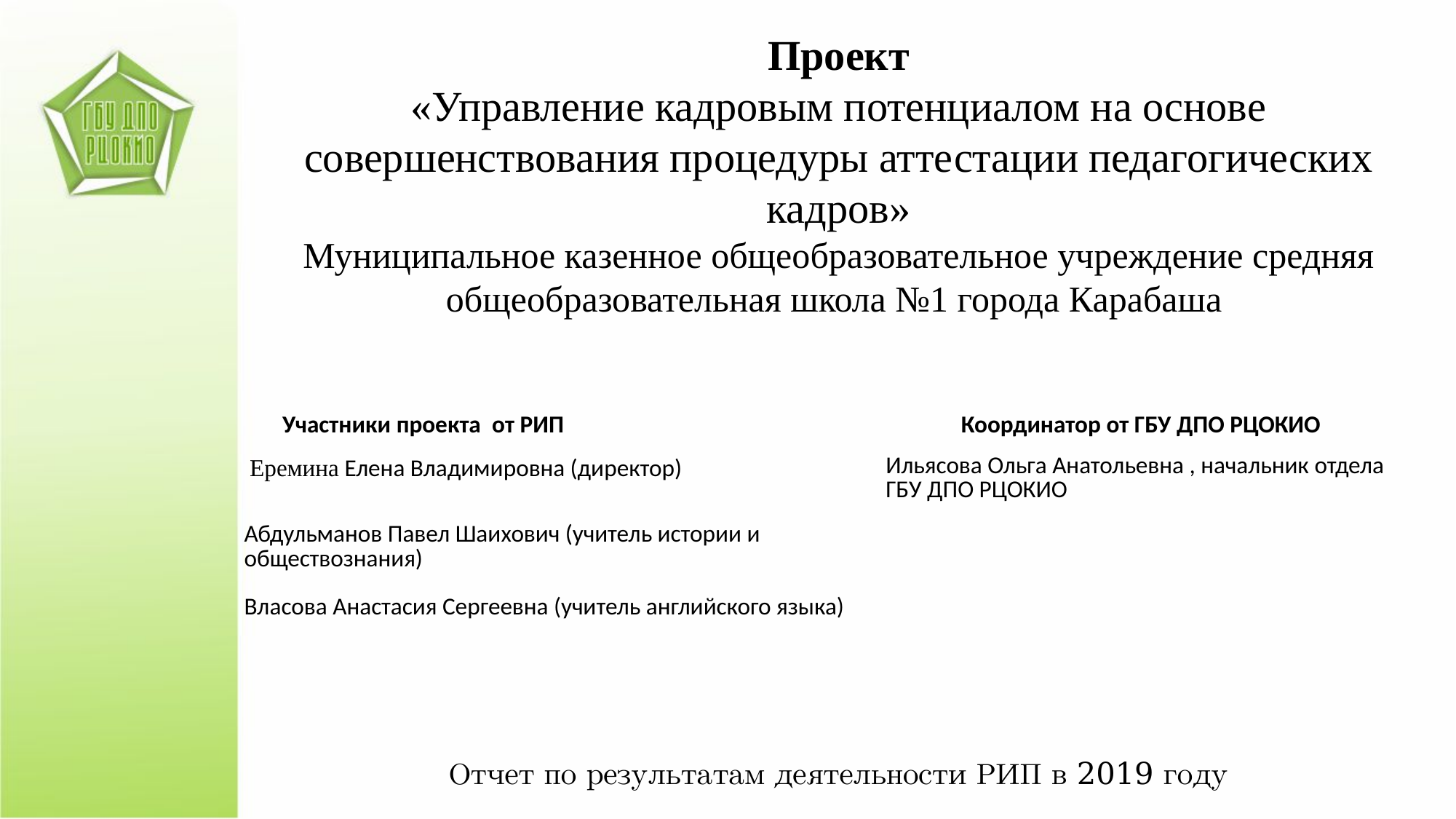

Проект
«Управление кадровым потенциалом на основе совершенствования процедуры аттестации педагогических кадров»
Муниципальное казенное общеобразовательное учреждение средняя общеобразовательная школа №1 города Карабаша

| Участники проекта от РИП | Координатор от ГБУ ДПО РЦОКИО |
| --- | --- |
| Еремина Елена Владимировна (директор) | Ильясова Ольга Анатольевна , начальник отдела ГБУ ДПО РЦОКИО |
| Абдульманов Павел Шаихович (учитель истории и обществознания) Власова Анастасия Сергеевна (учитель английского языка) |  |
Отчет по результатам деятельности РИП в 2019 году